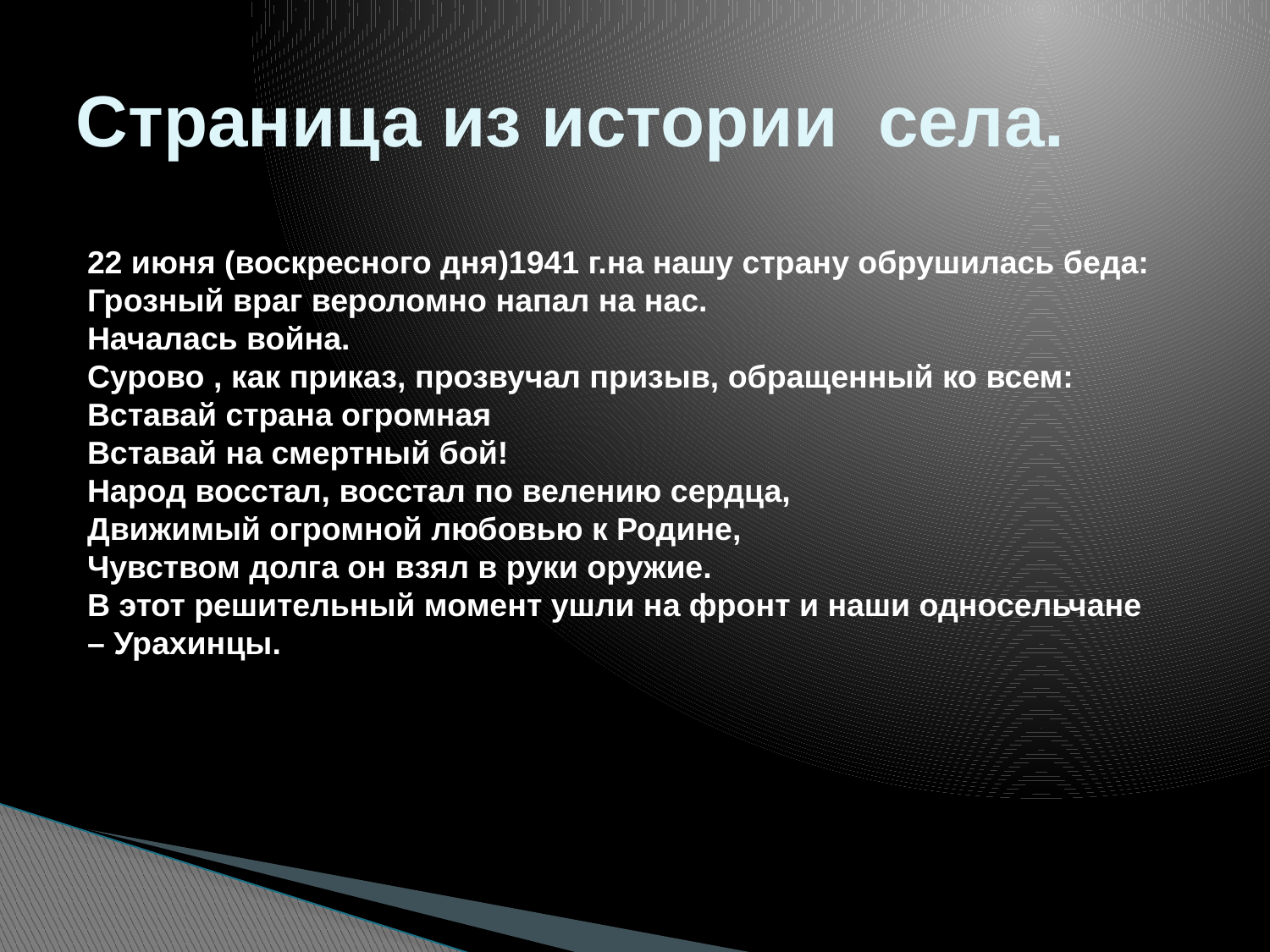

# Страница из истории  села.
22 июня (воскресного дня)1941 г.на нашу страну обрушилась беда: Грозный враг вероломно напал на нас.
Началась война.
Сурово , как приказ, прозвучал призыв, обращенный ко всем:
Вставай страна огромная
Вставай на смертный бой!
Народ восстал, восстал по велению сердца,
Движимый огромной любовью к Родине,
Чувством долга он взял в руки оружие.
В этот решительный момент ушли на фронт и наши односельчане – Урахинцы.